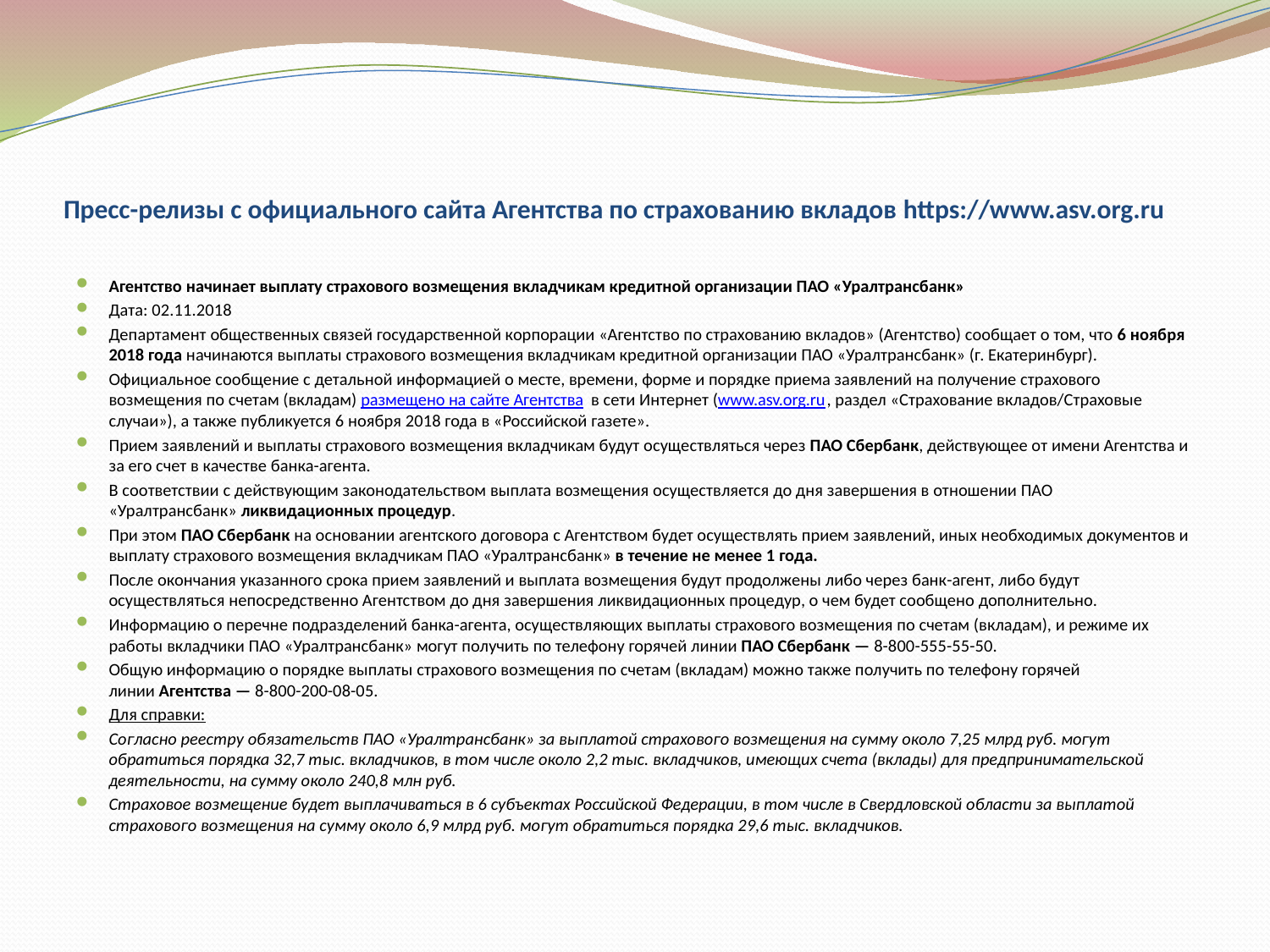

# Пресс-релизы с официального сайта Агентства по страхованию вкладов https://www.asv.org.ru
Агентство начинает выплату страхового возмещения вкладчикам кредитной организации ПАО «Уралтрансбанк»
Дата: 02.11.2018
Департамент общественных связей государственной корпорации «Агентство по страхованию вкладов» (Агентство) сообщает о том, что 6 ноября 2018 года начинаются выплаты страхового возмещения вкладчикам кредитной организации ПАО «Уралтрансбанк» (г. Екатеринбург).
Официальное сообщение с детальной информацией о месте, времени, форме и порядке приема заявлений на получение страхового возмещения по счетам (вкладам) размещено на сайте Агентства в сети Интернет (www.asv.org.ru, раздел «Страхование вкладов/Страховые случаи»), а также публикуется 6 ноября 2018 года в «Российской газете».
Прием заявлений и выплаты страхового возмещения вкладчикам будут осуществляться через ПАО Сбербанк, действующее от имени Агентства и за его счет в качестве банка-агента.
В соответствии с действующим законодательством выплата возмещения осуществляется до дня завершения в отношении ПАО «Уралтрансбанк» ликвидационных процедур.
При этом ПАО Сбербанк на основании агентского договора с Агентством будет осуществлять прием заявлений, иных необходимых документов и выплату страхового возмещения вкладчикам ПАО «Уралтрансбанк» в течение не менее 1 года.
После окончания указанного срока прием заявлений и выплата возмещения будут продолжены либо через банк-агент, либо будут осуществляться непосредственно Агентством до дня завершения ликвидационных процедур, о чем будет сообщено дополнительно.
Информацию о перечне подразделений банка-агента, осуществляющих выплаты страхового возмещения по счетам (вкладам), и режиме их работы вкладчики ПАО «Уралтрансбанк» могут получить по телефону горячей линии ПАО Сбербанк — 8-800-555-55-50.
Общую информацию о порядке выплаты страхового возмещения по счетам (вкладам) можно также получить по телефону горячей линии Агентства — 8-800-200-08-05.
Для справки:
Согласно реестру обязательств ПАО «Уралтрансбанк» за выплатой страхового возмещения на сумму около 7,25 млрд руб. могут обратиться порядка 32,7 тыс. вкладчиков, в том числе около 2,2 тыс. вкладчиков, имеющих счета (вклады) для предпринимательской деятельности, на сумму около 240,8 млн руб.
Страховое возмещение будет выплачиваться в 6 субъектах Российской Федерации, в том числе в Свердловской области за выплатой страхового возмещения на сумму около 6,9 млрд руб. могут обратиться порядка 29,6 тыс. вкладчиков.